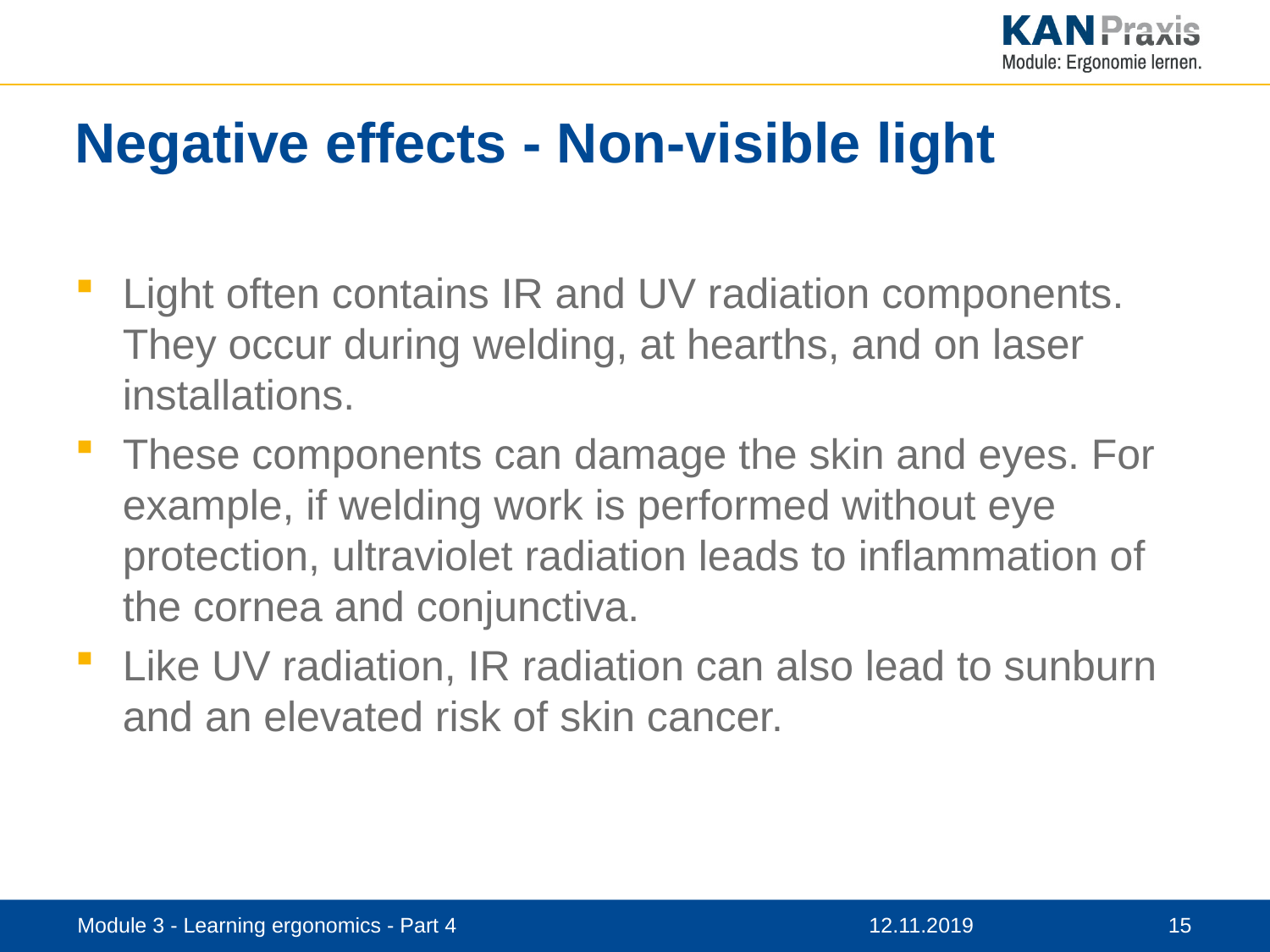

# Negative effects - Non-visible light

Light often contains IR and UV radiation components. They occur during welding, at hearths, and on laser installations.
These components can damage the skin and eyes. For example, if welding work is performed without eye protection, ultraviolet radiation leads to inflammation of the cornea and conjunctiva.
Like UV radiation, IR radiation can also lead to sunburn and an elevated risk of skin cancer.

Module 3 - Learning ergonomics - Part 4
12.11.2019
15